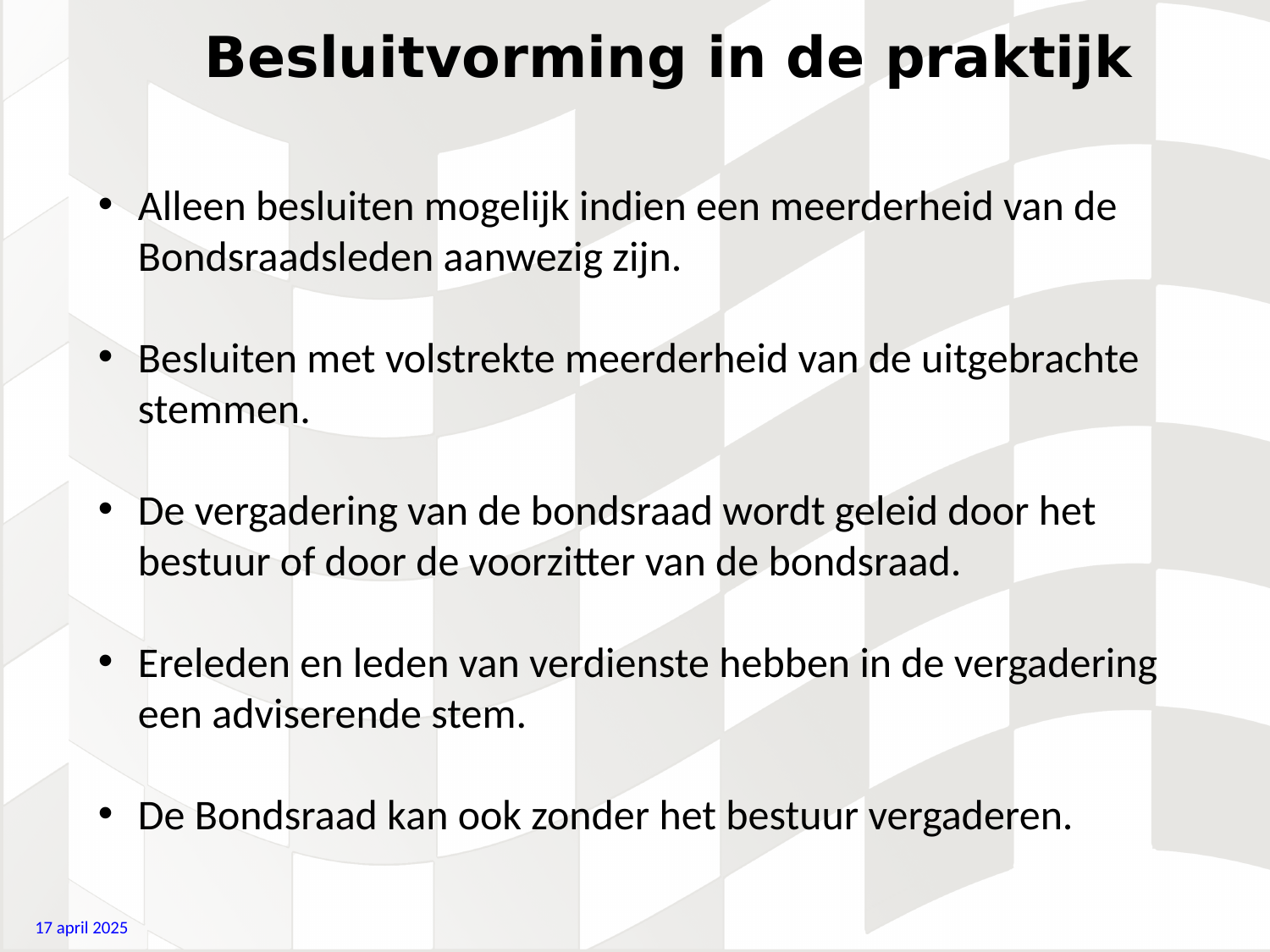

# Besluitvorming in de praktijk

Alleen besluiten mogelijk indien een meerderheid van de Bondsraadsleden aanwezig zijn.
Besluiten met volstrekte meerderheid van de uitgebrachte stemmen.
De vergadering van de bondsraad wordt geleid door het  bestuur of door de voorzitter van de bondsraad.
Ereleden en leden van verdienste hebben in de vergadering een adviserende stem.
De Bondsraad kan ook zonder het bestuur vergaderen.

17 april 2025